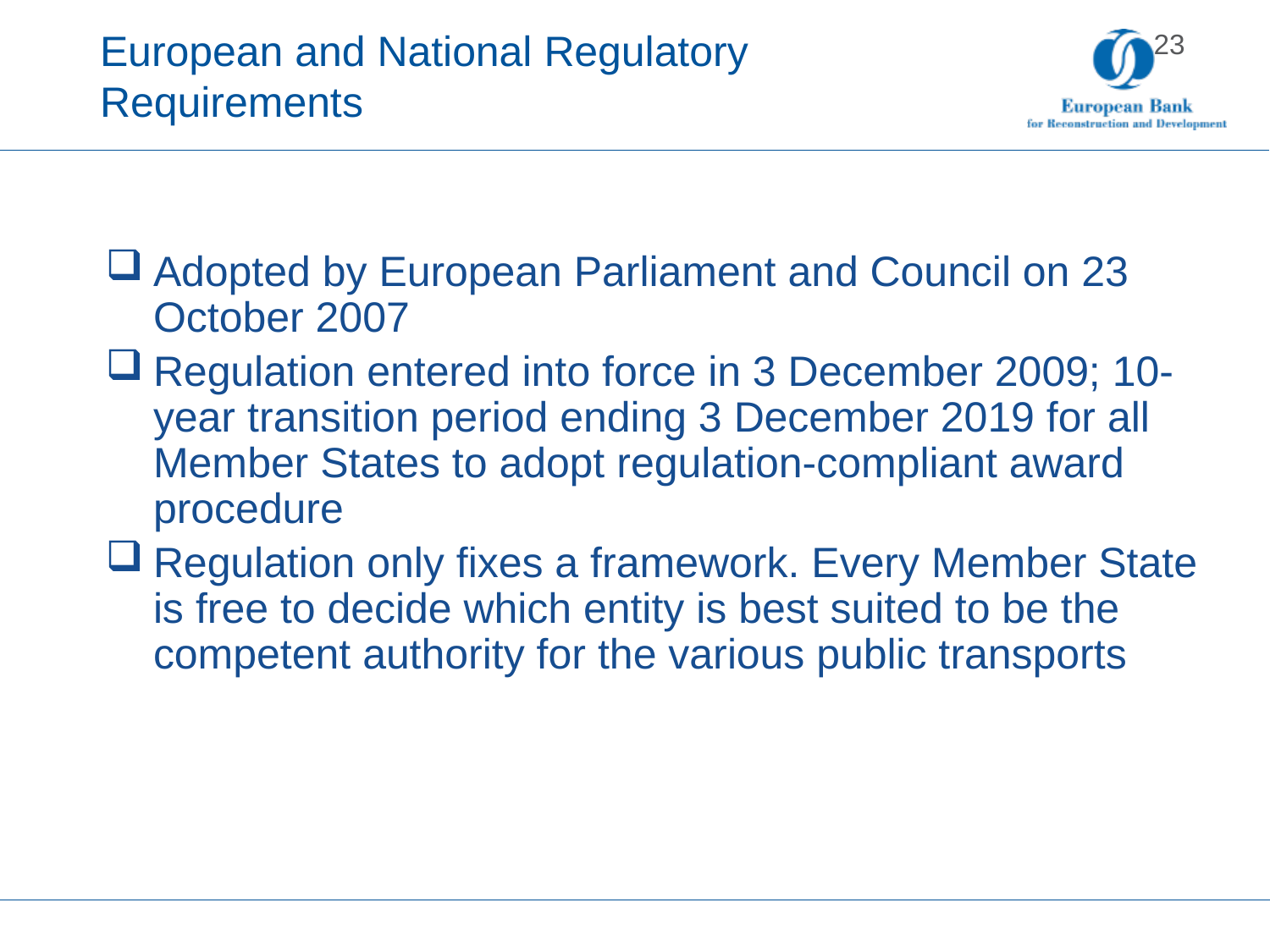

# European and National Regulatory Requirements
Adopted by European Parliament and Council on 23 October 2007
Regulation entered into force in 3 December 2009; 10-year transition period ending 3 December 2019 for all Member States to adopt regulation-compliant award procedure
Regulation only fixes a framework. Every Member State is free to decide which entity is best suited to be the competent authority for the various public transports